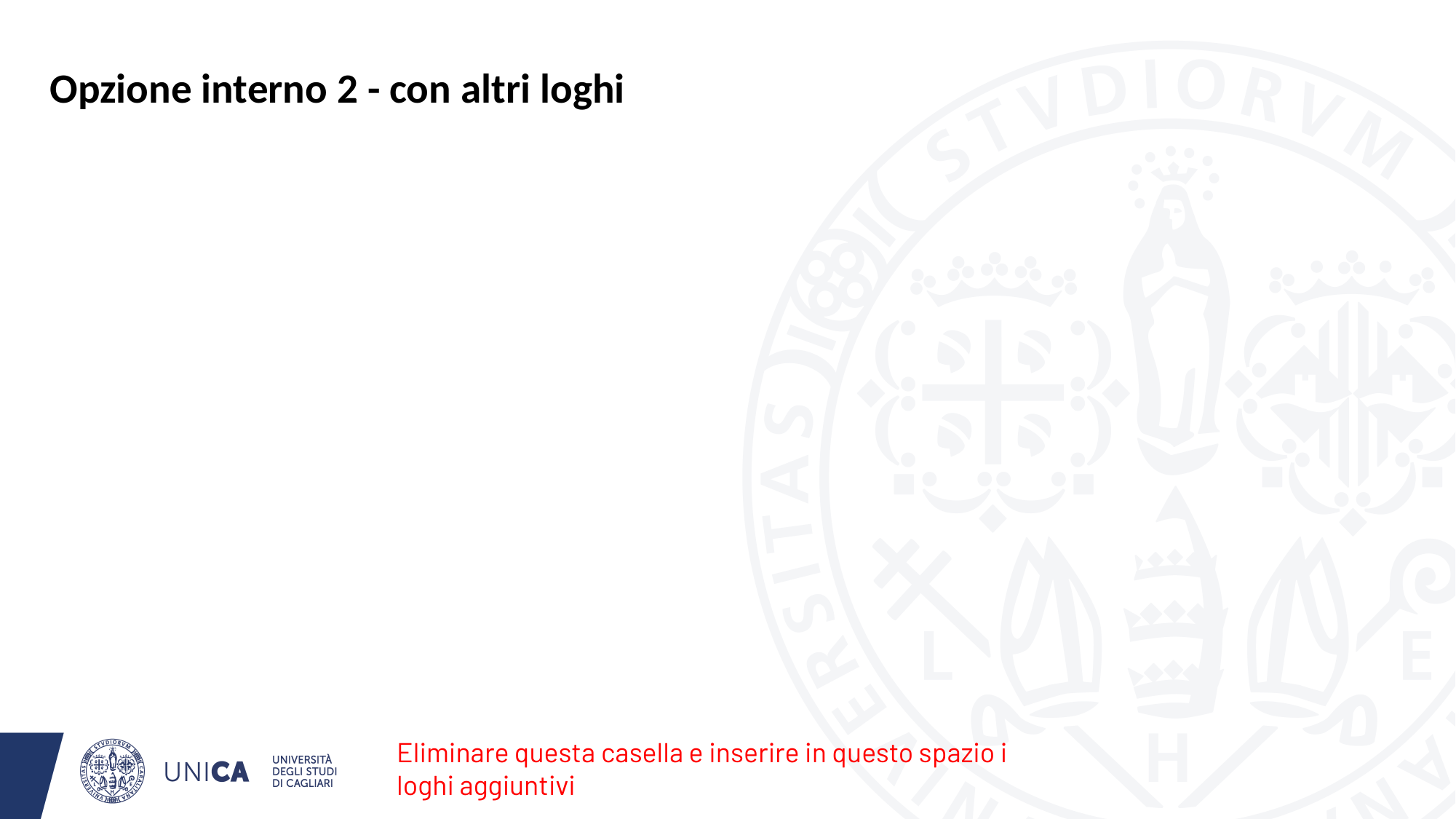

Opzione interno 2 - con altri loghi
Eliminare questa casella e inserire in questo spazio i loghi aggiuntivi